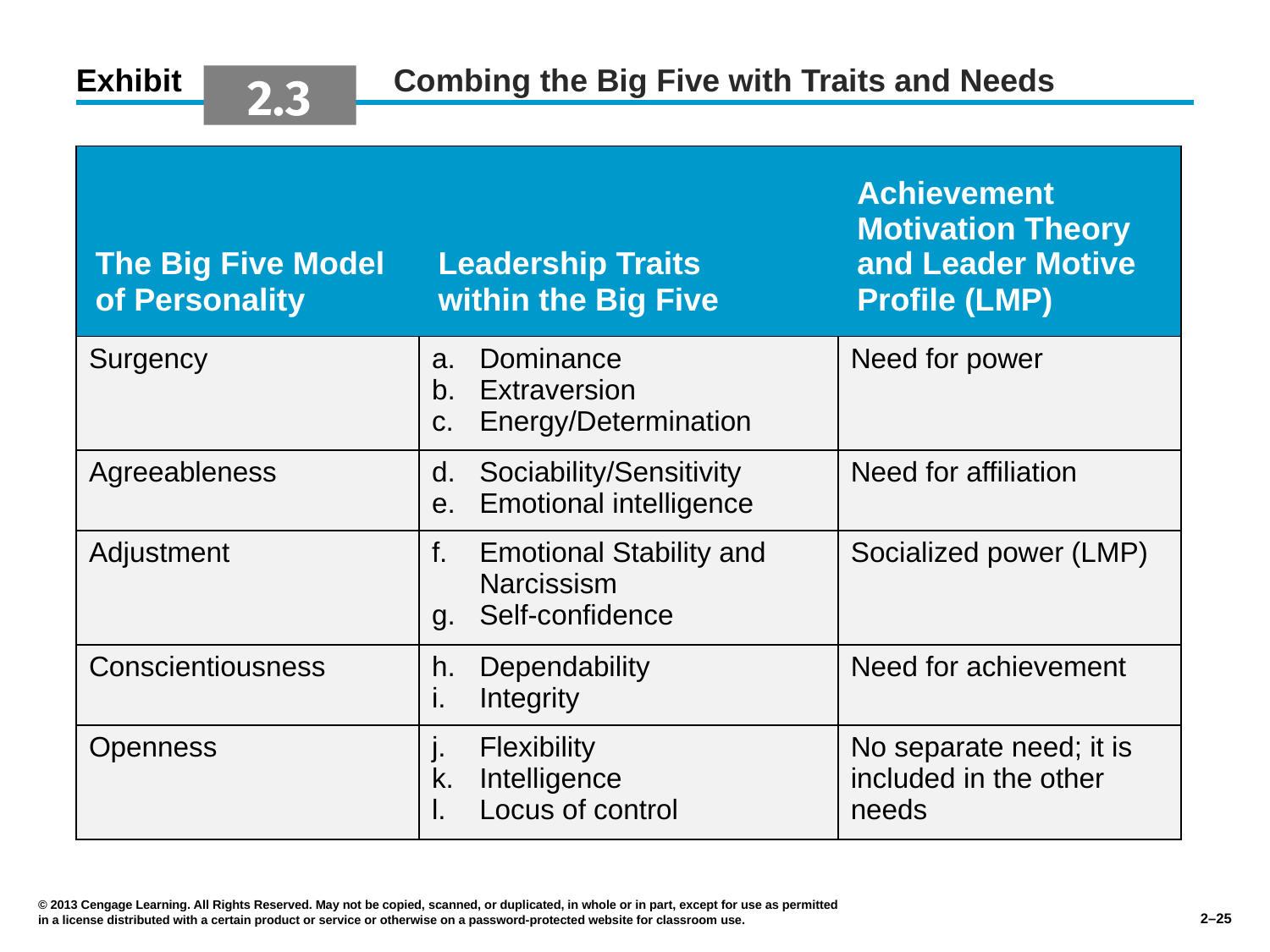

Exhibit
Combing the Big Five with Traits and Needs
2.3
| The Big Five Model of Personality | Leadership Traits within the Big Five | Achievement Motivation Theory and Leader Motive Profile (LMP) |
| --- | --- | --- |
| Surgency | Dominance Extraversion Energy/Determination | Need for power |
| Agreeableness | Sociability/Sensitivity Emotional intelligence | Need for affiliation |
| Adjustment | Emotional Stability and Narcissism Self-confidence | Socialized power (LMP) |
| Conscientiousness | Dependability Integrity | Need for achievement |
| Openness | Flexibility Intelligence Locus of control | No separate need; it is included in the other needs |
© 2013 Cengage Learning. All Rights Reserved. May not be copied, scanned, or duplicated, in whole or in part, except for use as permitted in a license distributed with a certain product or service or otherwise on a password-protected website for classroom use.
2–25